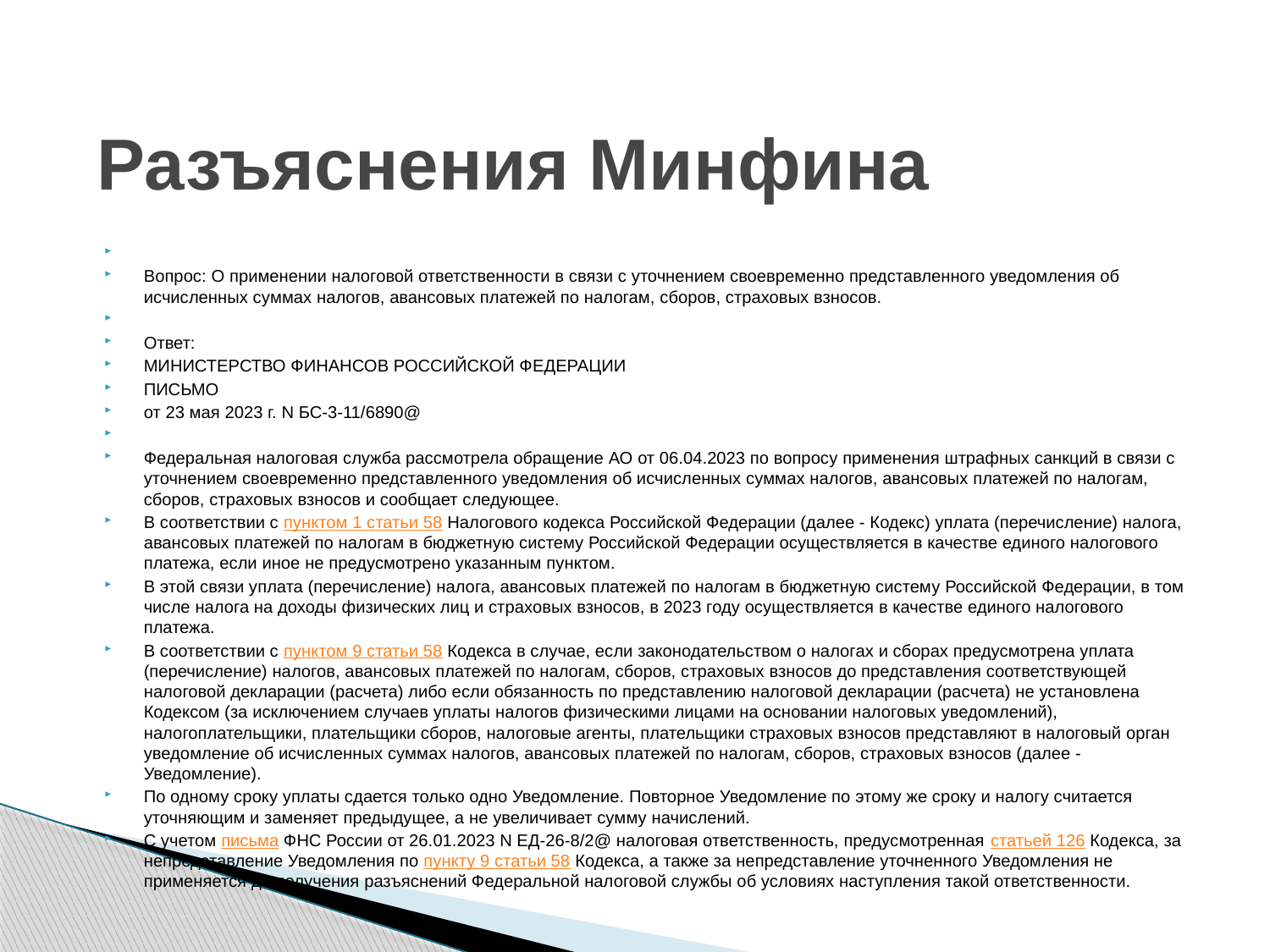

# Разъяснения Минфина

Вопрос: О применении налоговой ответственности в связи с уточнением своевременно представленного уведомления об исчисленных суммах налогов, авансовых платежей по налогам, сборов, страховых взносов.

Ответ:
МИНИСТЕРСТВО ФИНАНСОВ РОССИЙСКОЙ ФЕДЕРАЦИИ
ПИСЬМО
от 23 мая 2023 г. N БС-3-11/6890@

Федеральная налоговая служба рассмотрела обращение АО от 06.04.2023 по вопросу применения штрафных санкций в связи с уточнением своевременно представленного уведомления об исчисленных суммах налогов, авансовых платежей по налогам, сборов, страховых взносов и сообщает следующее.
В соответствии с пунктом 1 статьи 58 Налогового кодекса Российской Федерации (далее - Кодекс) уплата (перечисление) налога, авансовых платежей по налогам в бюджетную систему Российской Федерации осуществляется в качестве единого налогового платежа, если иное не предусмотрено указанным пунктом.
В этой связи уплата (перечисление) налога, авансовых платежей по налогам в бюджетную систему Российской Федерации, в том числе налога на доходы физических лиц и страховых взносов, в 2023 году осуществляется в качестве единого налогового платежа.
В соответствии с пунктом 9 статьи 58 Кодекса в случае, если законодательством о налогах и сборах предусмотрена уплата (перечисление) налогов, авансовых платежей по налогам, сборов, страховых взносов до представления соответствующей налоговой декларации (расчета) либо если обязанность по представлению налоговой декларации (расчета) не установлена Кодексом (за исключением случаев уплаты налогов физическими лицами на основании налоговых уведомлений), налогоплательщики, плательщики сборов, налоговые агенты, плательщики страховых взносов представляют в налоговый орган уведомление об исчисленных суммах налогов, авансовых платежей по налогам, сборов, страховых взносов (далее - Уведомление).
По одному сроку уплаты сдается только одно Уведомление. Повторное Уведомление по этому же сроку и налогу считается уточняющим и заменяет предыдущее, а не увеличивает сумму начислений.
С учетом письма ФНС России от 26.01.2023 N ЕД-26-8/2@ налоговая ответственность, предусмотренная статьей 126 Кодекса, за непредставление Уведомления по пункту 9 статьи 58 Кодекса, а также за непредставление уточненного Уведомления не применяется до получения разъяснений Федеральной налоговой службы об условиях наступления такой ответственности.